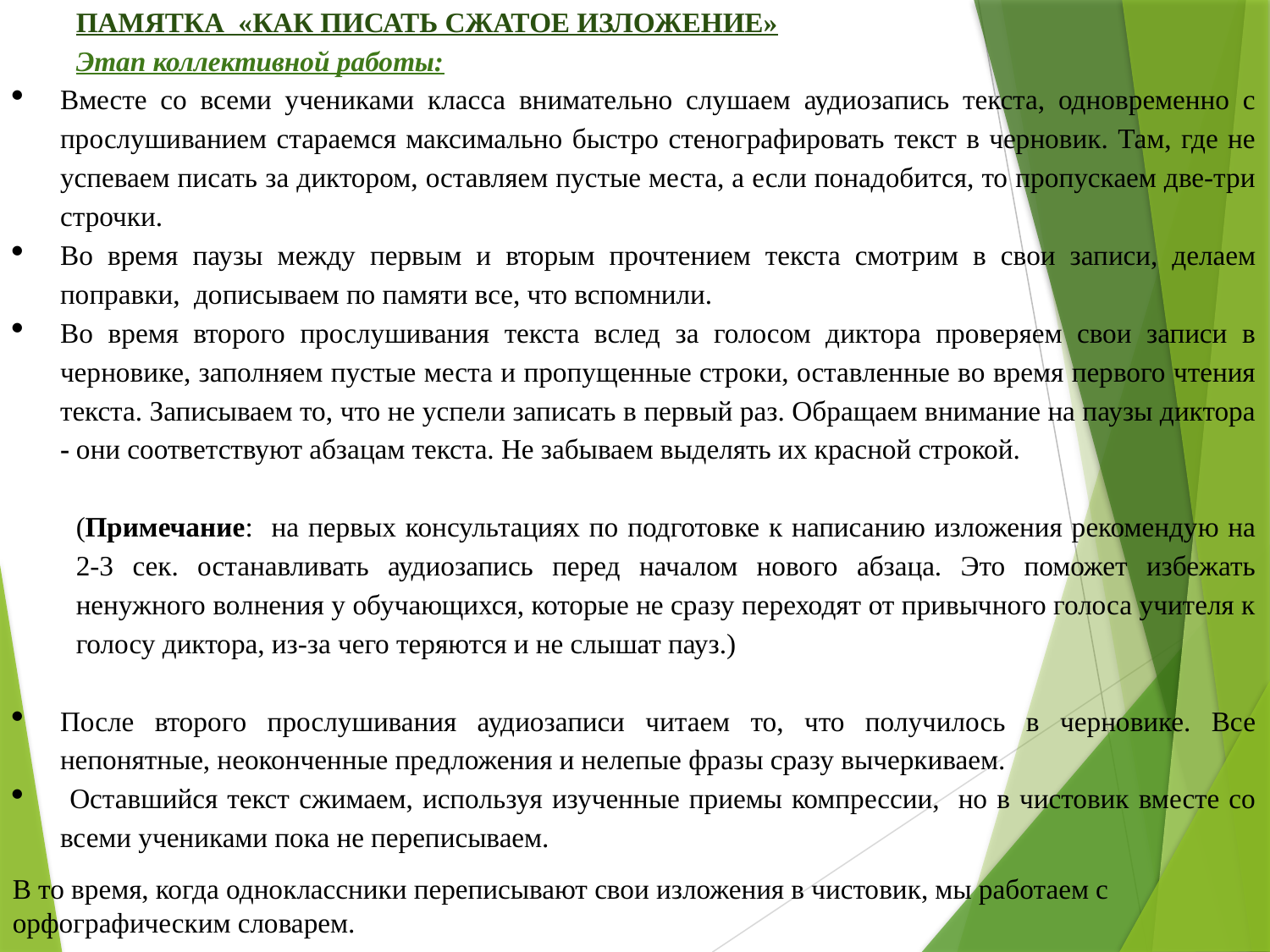

ПАМЯТКА  «КАК ПИСАТЬ СЖАТОЕ ИЗЛОЖЕНИЕ»
Этап коллективной работы:
Вместе со всеми учениками класса внимательно слушаем аудиозапись текста, одновременно с прослушиванием стараемся максимально быстро стенографировать текст в черновик. Там, где не успеваем писать за диктором, оставляем пустые места, а если понадобится, то пропускаем две-три строчки.
Во время паузы между первым и вторым прочтением текста смотрим в свои записи, делаем поправки,  дописываем по памяти все, что вспомнили.
Во время второго прослушивания текста вслед за голосом диктора проверяем свои записи в черновике, заполняем пустые места и пропущенные строки, оставленные во время первого чтения текста. Записываем то, что не успели записать в первый раз. Обращаем внимание на паузы диктора - они соответствуют абзацам текста. Не забываем выделять их красной строкой.

(Примечание:  на первых консультациях по подготовке к написанию изложения рекомендую на 2-3 сек. останавливать аудиозапись перед началом нового абзаца. Это поможет избежать ненужного волнения у обучающихся, которые не сразу переходят от привычного голоса учителя к голосу диктора, из-за чего теряются и не слышат пауз.)

После второго прослушивания аудиозаписи читаем то, что получилось в черновике. Все непонятные, неоконченные предложения и нелепые фразы сразу вычеркиваем.
 Оставшийся текст сжимаем, используя изученные приемы компрессии,  но в чистовик вместе со всеми учениками пока не переписываем.
В то время, когда одноклассники переписывают свои изложения в чистовик, мы работаем с орфографическим словарем.